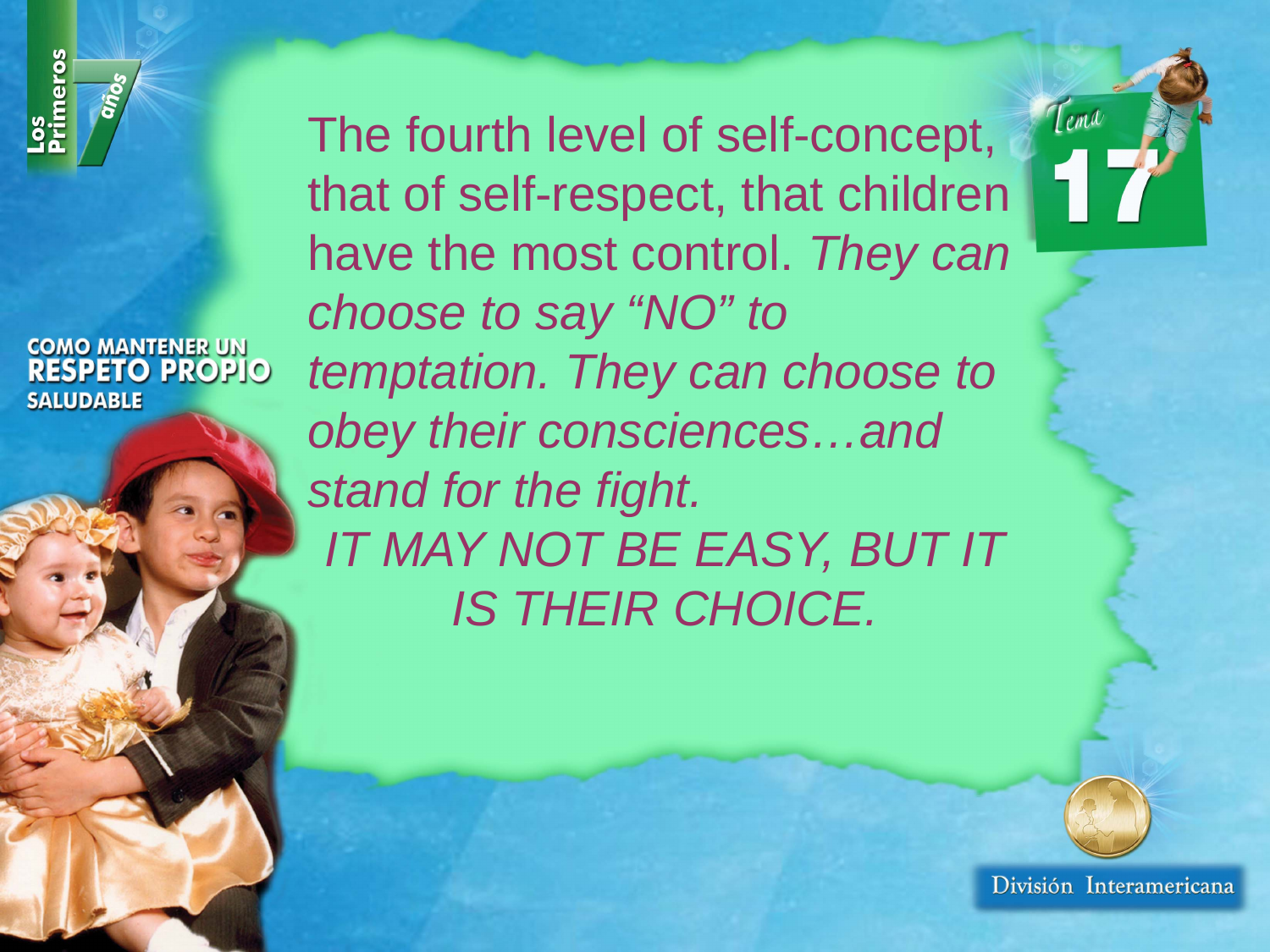

The fourth level of self-concept, that of self-respect, that children have the most control. They can choose to say “NO” to temptation. They can choose to obey their consciences…and stand for the fight.
IT MAY NOT BE EASY, BUT IT IS THEIR CHOICE.